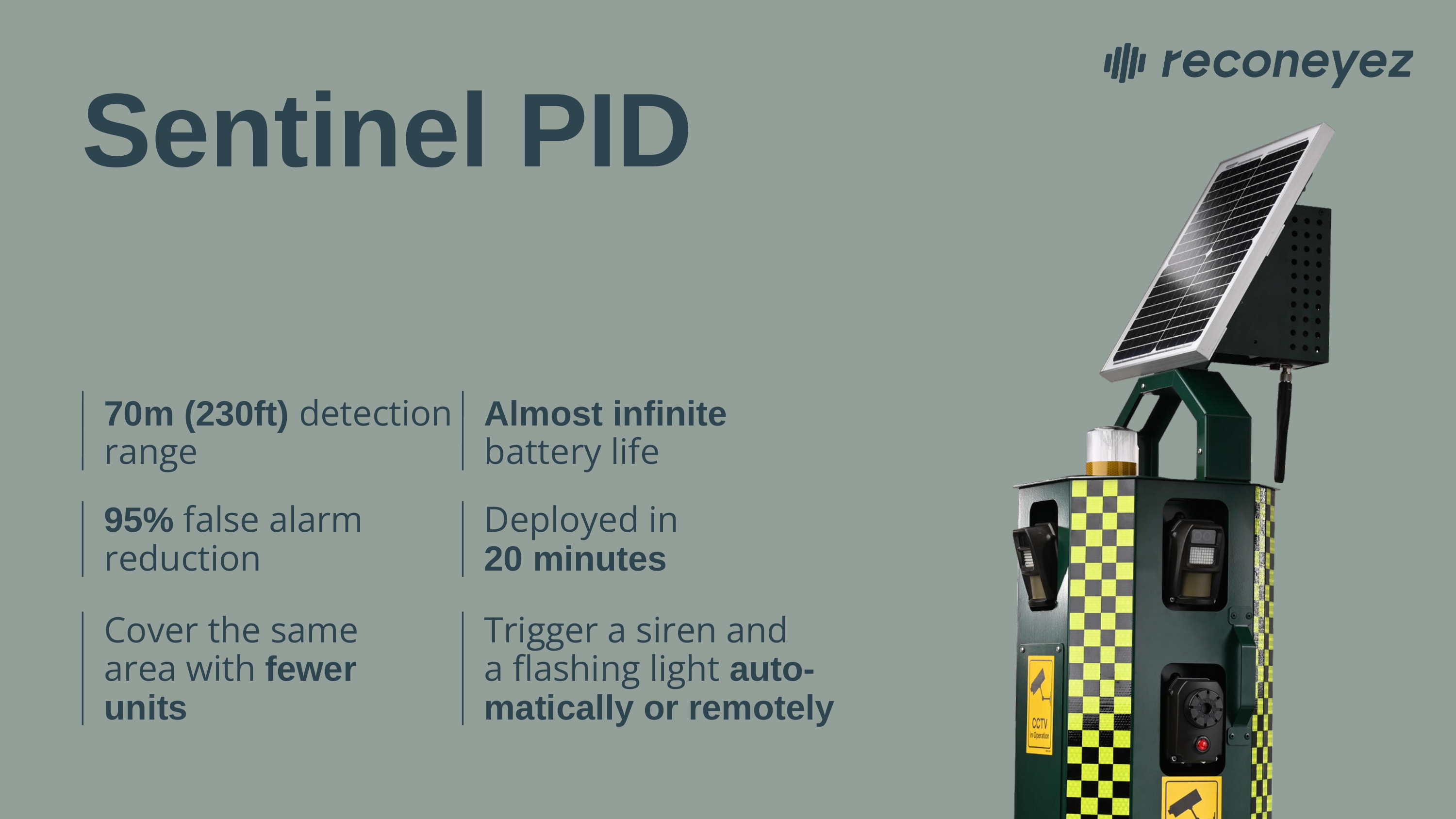

Sentinel PID

70m (230ft) detection range
Almost infinite battery life
95% false alarm reduction
Deployed in
20 minutes

Cover the same area with fewer units
Trigger a siren and
a flashing light auto-
matically or remotely